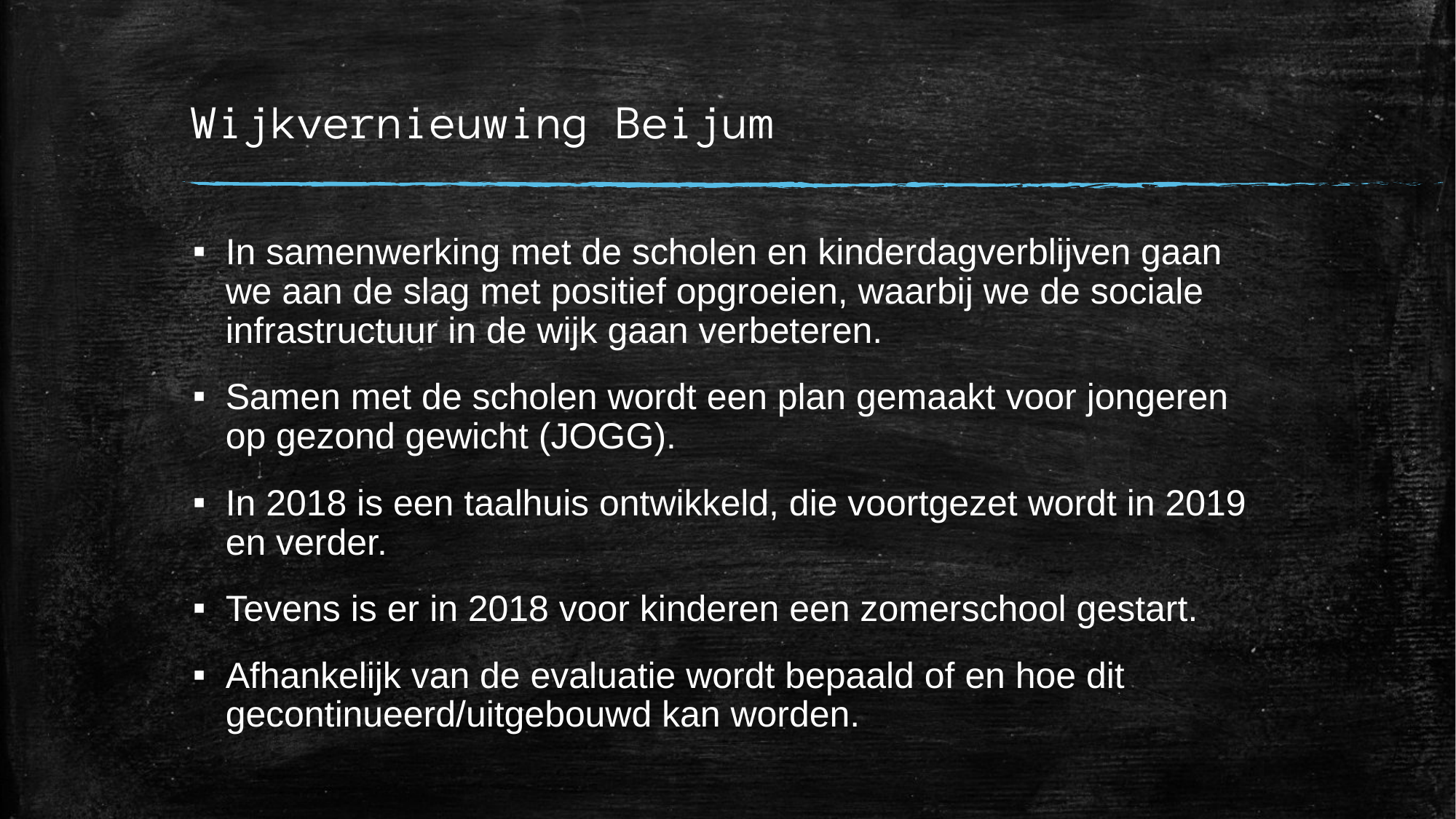

# Wijkvernieuwing Beijum
In samenwerking met de scholen en kinderdagverblijven gaan we aan de slag met positief opgroeien, waarbij we de sociale infrastructuur in de wijk gaan verbeteren.
Samen met de scholen wordt een plan gemaakt voor jongeren op gezond gewicht (JOGG).
In 2018 is een taalhuis ontwikkeld, die voortgezet wordt in 2019 en verder.
Tevens is er in 2018 voor kinderen een zomerschool gestart.
Afhankelijk van de evaluatie wordt bepaald of en hoe dit gecontinueerd/uitgebouwd kan worden.